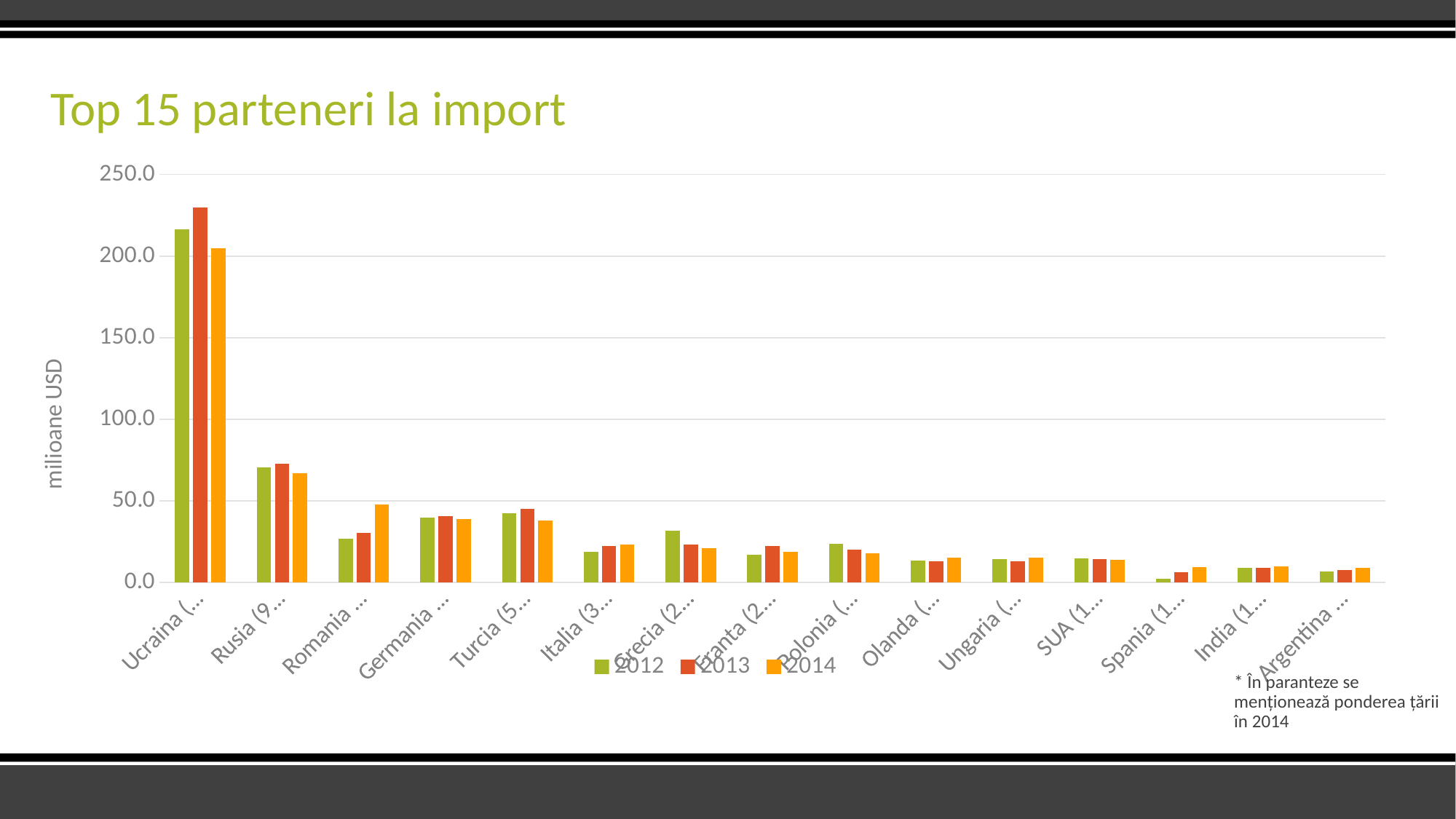

# Top 15 parteneri la import

### Chart

| Category | 2012 | 2013 | 2014 |
|---|---|---|---|
| Ucraina (28,5%) | 216.29559999999998 | 229.78859999999997 | 204.9805 |
| Rusia (9,3%) | 70.8049 | 72.93920000000004 | 66.9752 |
| Romania (6,7%) | 26.79719999999999 | 30.595800000000004 | 47.863800000000005 |
| Germania (5,4%) | 40.0 | 40.5 | 39.0 |
| Turcia (5,3%) | 42.470400000000005 | 45.22530000000002 | 38.116200000000006 |
| Italia (3,2%) | 18.98639999999999 | 22.273300000000003 | 23.36569999999999 |
| Grecia (2,9%) | 31.6153 | 23.29039999999998 | 21.11829999999999 |
| Franta (2,7%) | 17.14449999999999 | 22.506100000000007 | 19.0762 |
| Polonia (2,5%) | 23.89039999999999 | 20.01669999999999 | 17.9 |
| Olanda (2,2%) | 13.5 | 13.219500000000002 | 15.472100000000005 |
| Ungaria (2,1%) | 14.394 | 13.1 | 15.1 |
| SUA (1,9%) | 14.835500000000003 | 14.458 | 13.929600000000002 |
| Spania (1,4%) | 2.4856 | 6.496 | 9.5068 |
| India (1,3%) | 9.1033 | 8.917100000000001 | 10.0793 |
| Argentina (1,3%) | 6.6003 | 7.5268 | 9.0984 |
* În paranteze se menționează ponderea țării în 2014